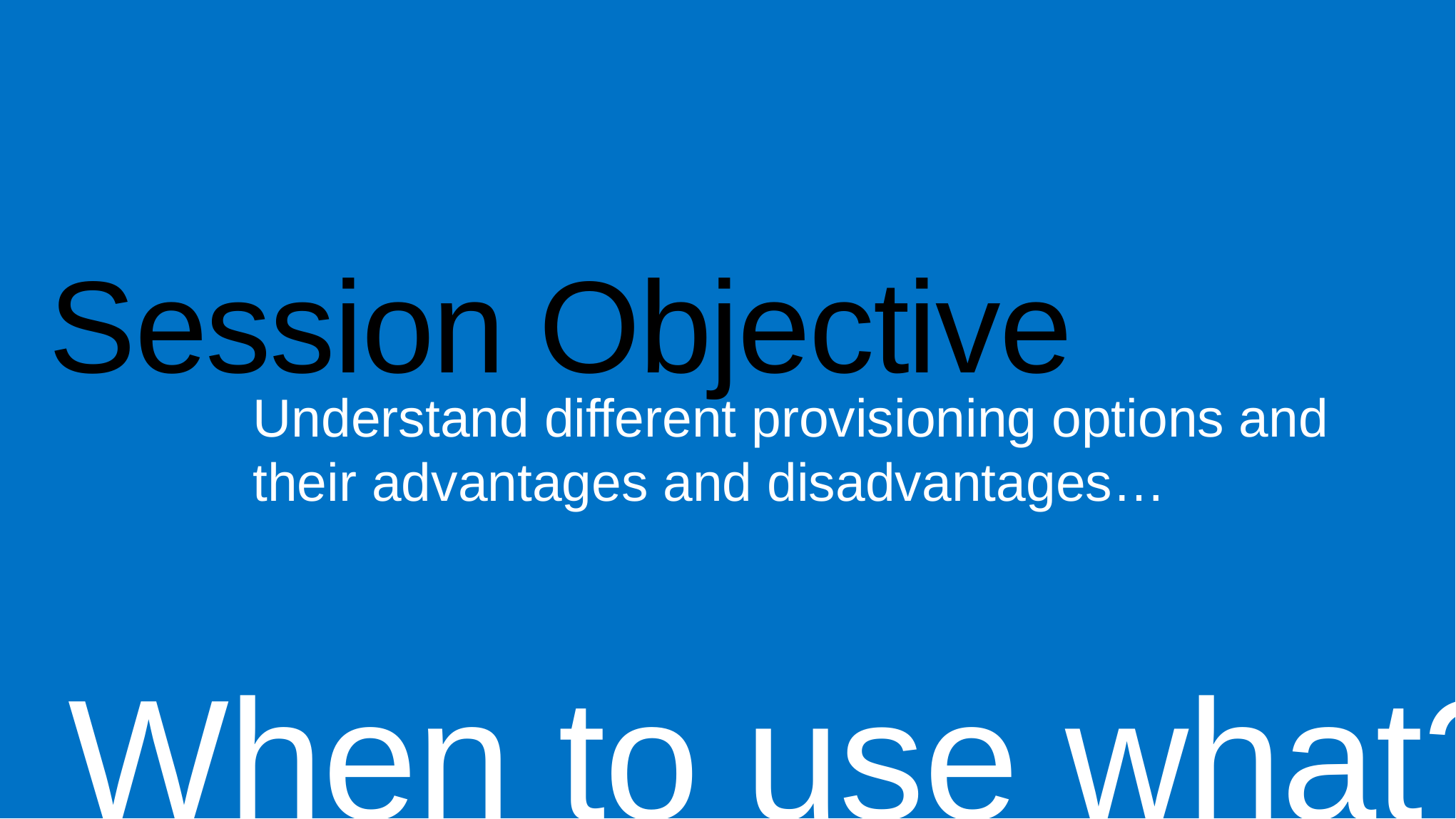

# Session Objective
Understand different provisioning options and their advantages and disadvantages…
When to use what?